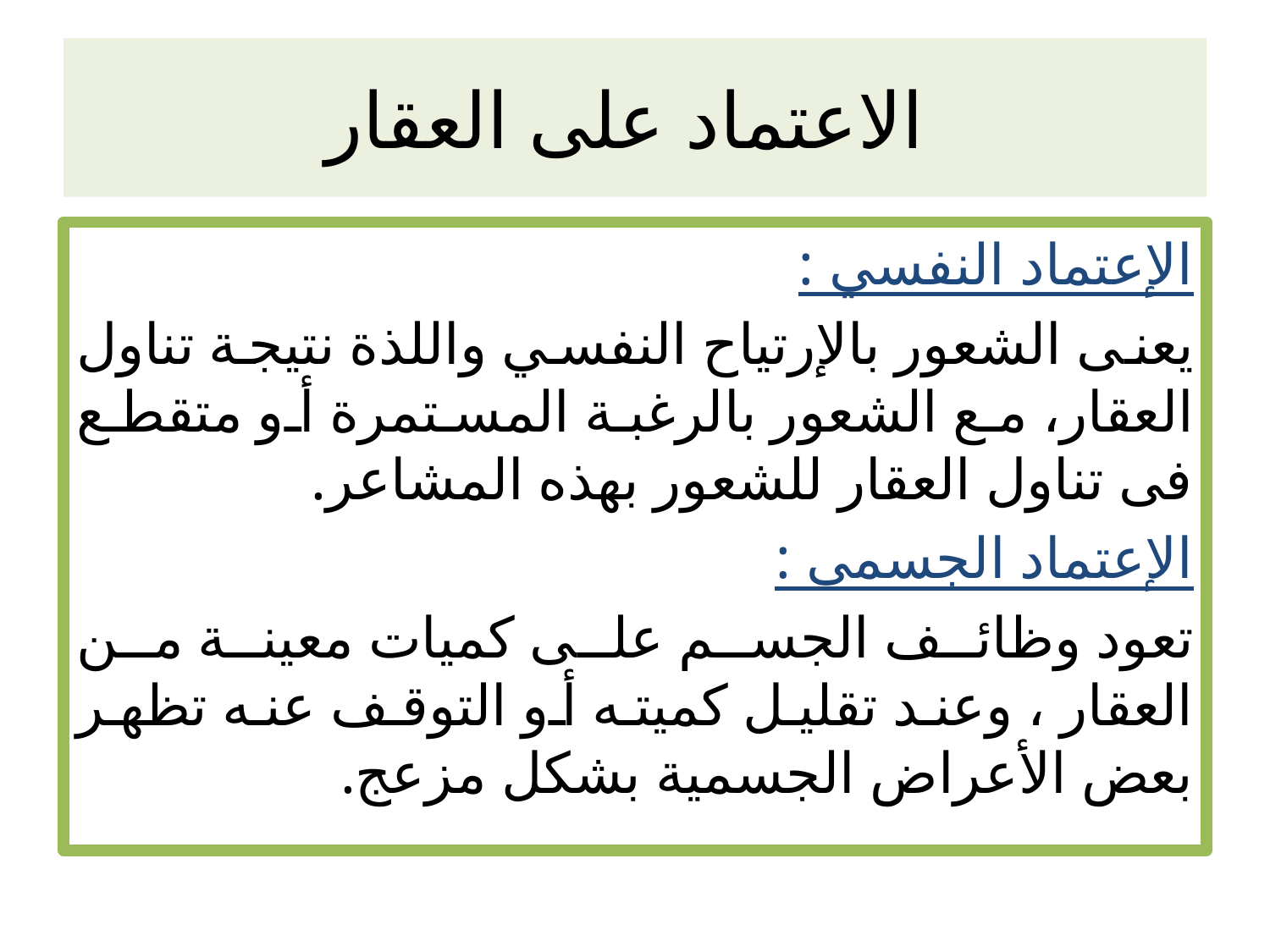

# الاعتماد على العقار
الإعتماد النفسي :
يعنى الشعور بالإرتياح النفسي واللذة نتيجة تناول العقار، مع الشعور بالرغبة المستمرة أو متقطع فى تناول العقار للشعور بهذه المشاعر.
الإعتماد الجسمى :
تعود وظائف الجسم على كميات معينة من العقار ، وعند تقليل كميته أو التوقف عنه تظهر بعض الأعراض الجسمية بشكل مزعج.